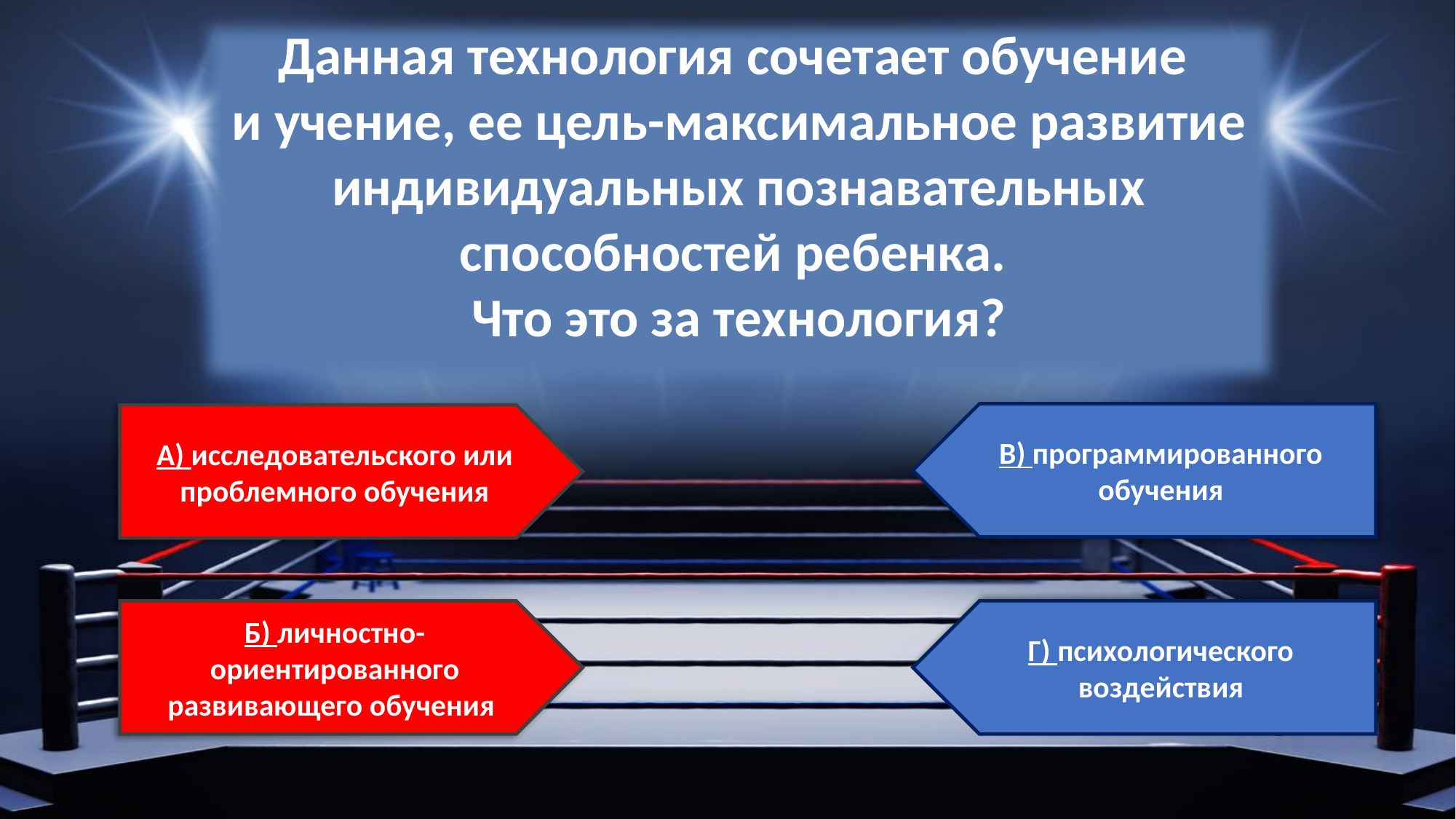

Данная технология сочетает обучение
и учение, ее цель-максимальное развитие индивидуальных познавательных способностей ребенка.
Что это за технология?

В) программированного обучения
А) исследовательского или проблемного обучения
Б) личностно-ориентированного развивающего обучения
Г) психологического воздействия